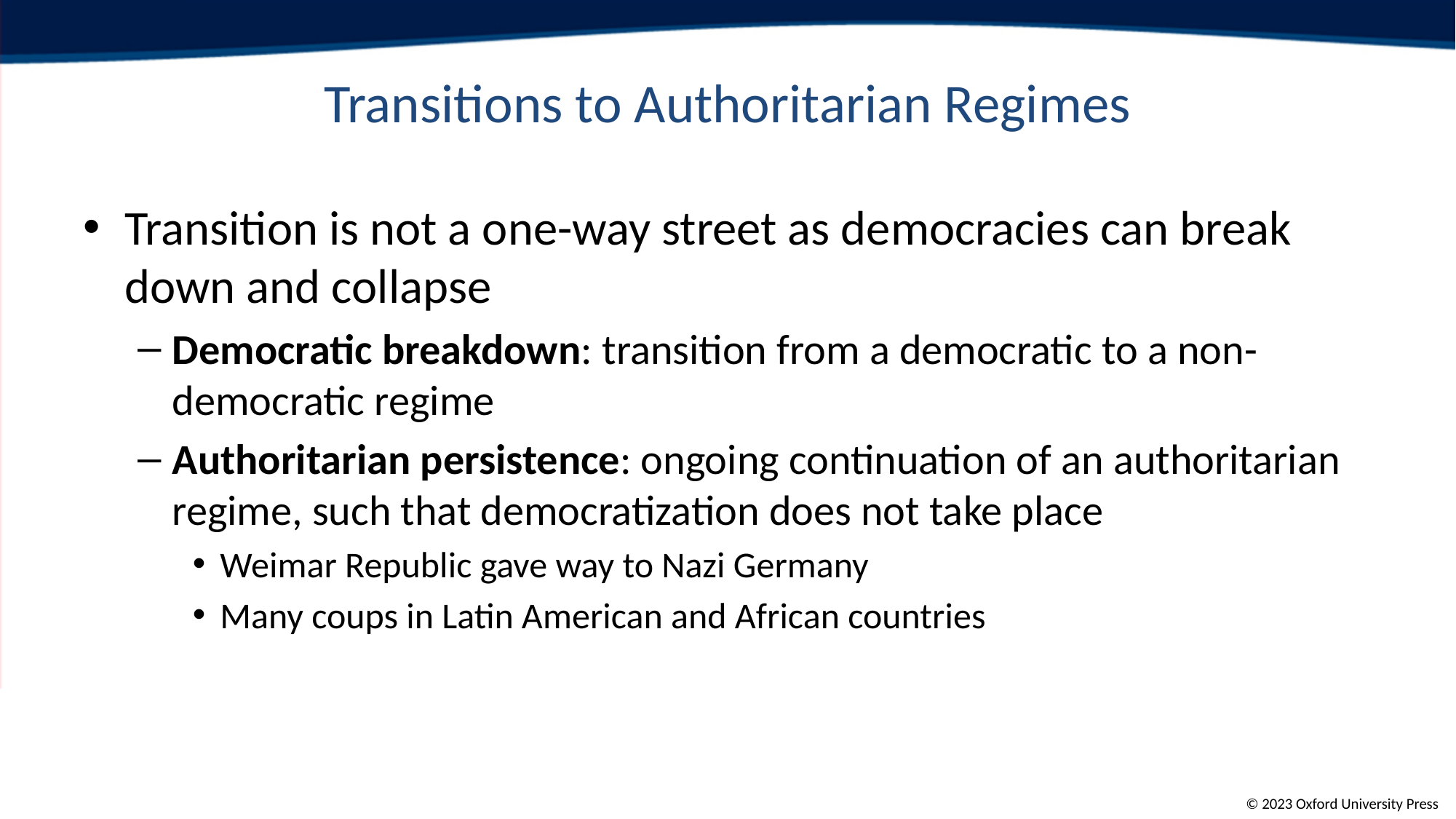

# Transitions to Authoritarian Regimes
Transition is not a one-way street as democracies can break down and collapse
Democratic breakdown: transition from a democratic to a non-democratic regime
Authoritarian persistence: ongoing continuation of an authoritarian regime, such that democratization does not take place
Weimar Republic gave way to Nazi Germany
Many coups in Latin American and African countries